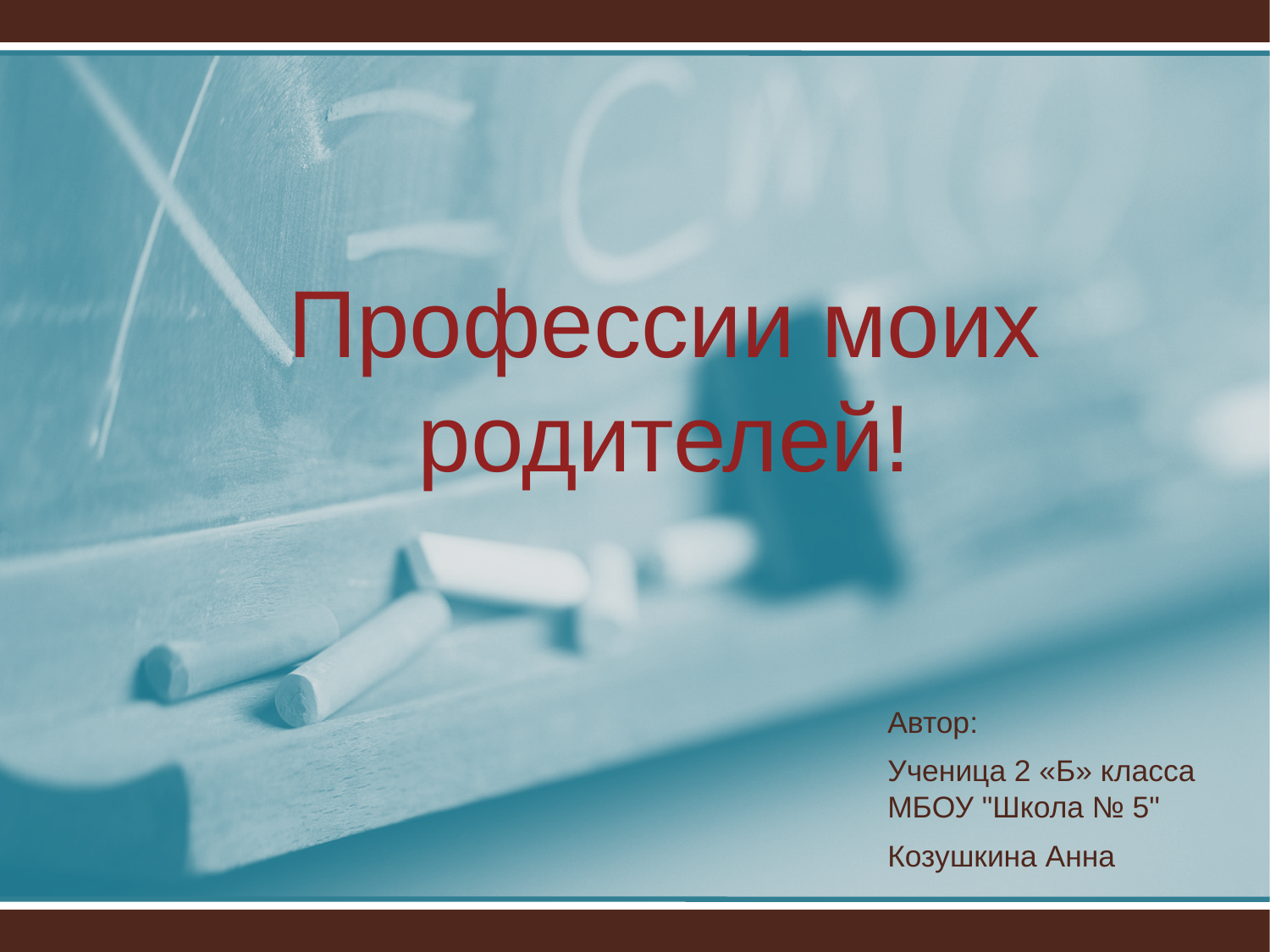

# Профессии моих родителей!
Автор:
Ученица 2 «Б» класса МБОУ "Школа № 5"
Козушкина Анна